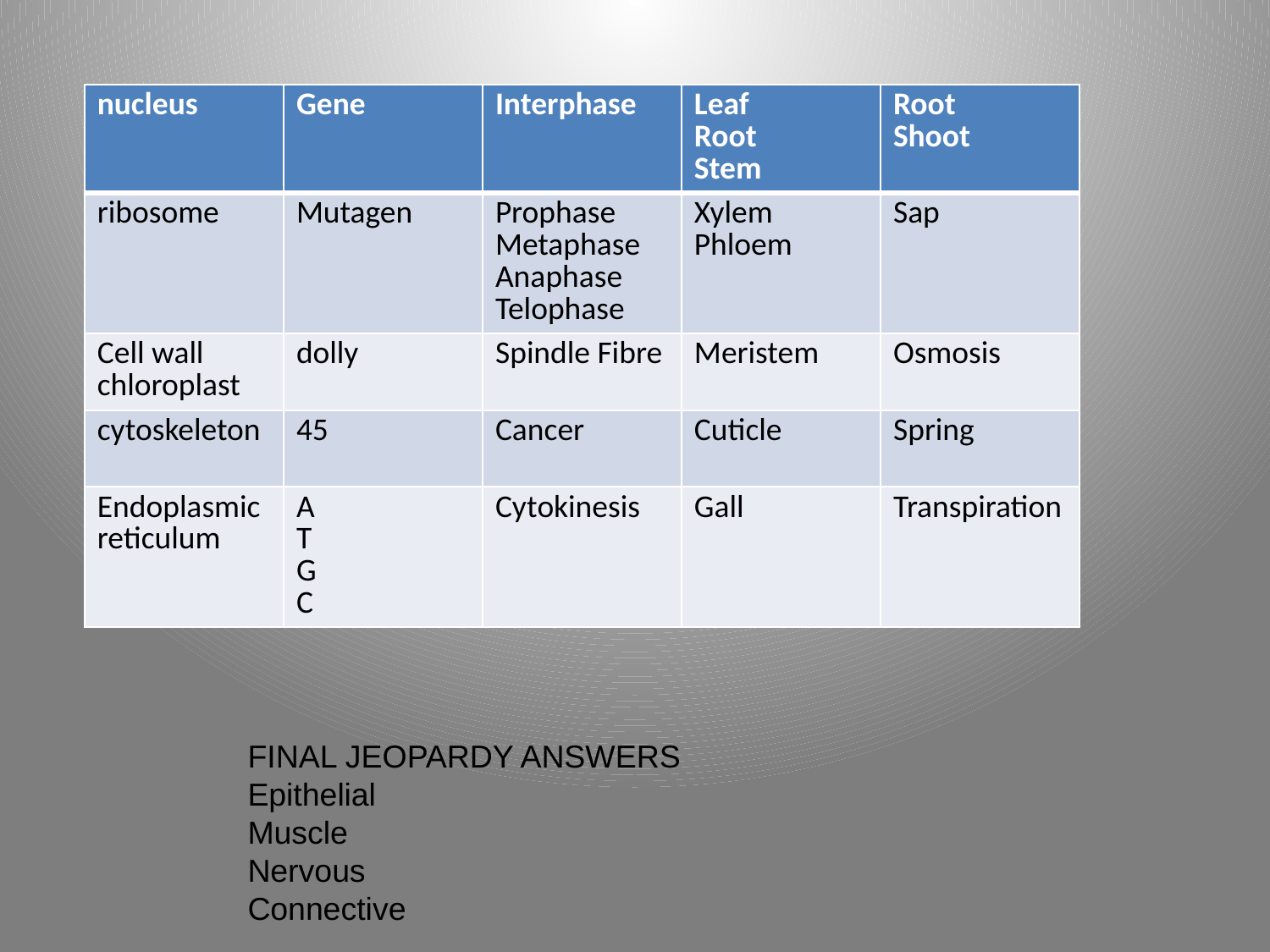

| nucleus | Gene | Interphase | Leaf Root Stem | Root Shoot |
| --- | --- | --- | --- | --- |
| ribosome | Mutagen | Prophase Metaphase Anaphase Telophase | Xylem Phloem | Sap |
| Cell wall chloroplast | dolly | Spindle Fibre | Meristem | Osmosis |
| cytoskeleton | 45 | Cancer | Cuticle | Spring |
| Endoplasmic reticulum | A T G C | Cytokinesis | Gall | Transpiration |
FINAL JEOPARDY ANSWERS
Epithelial
Muscle
Nervous
Connective